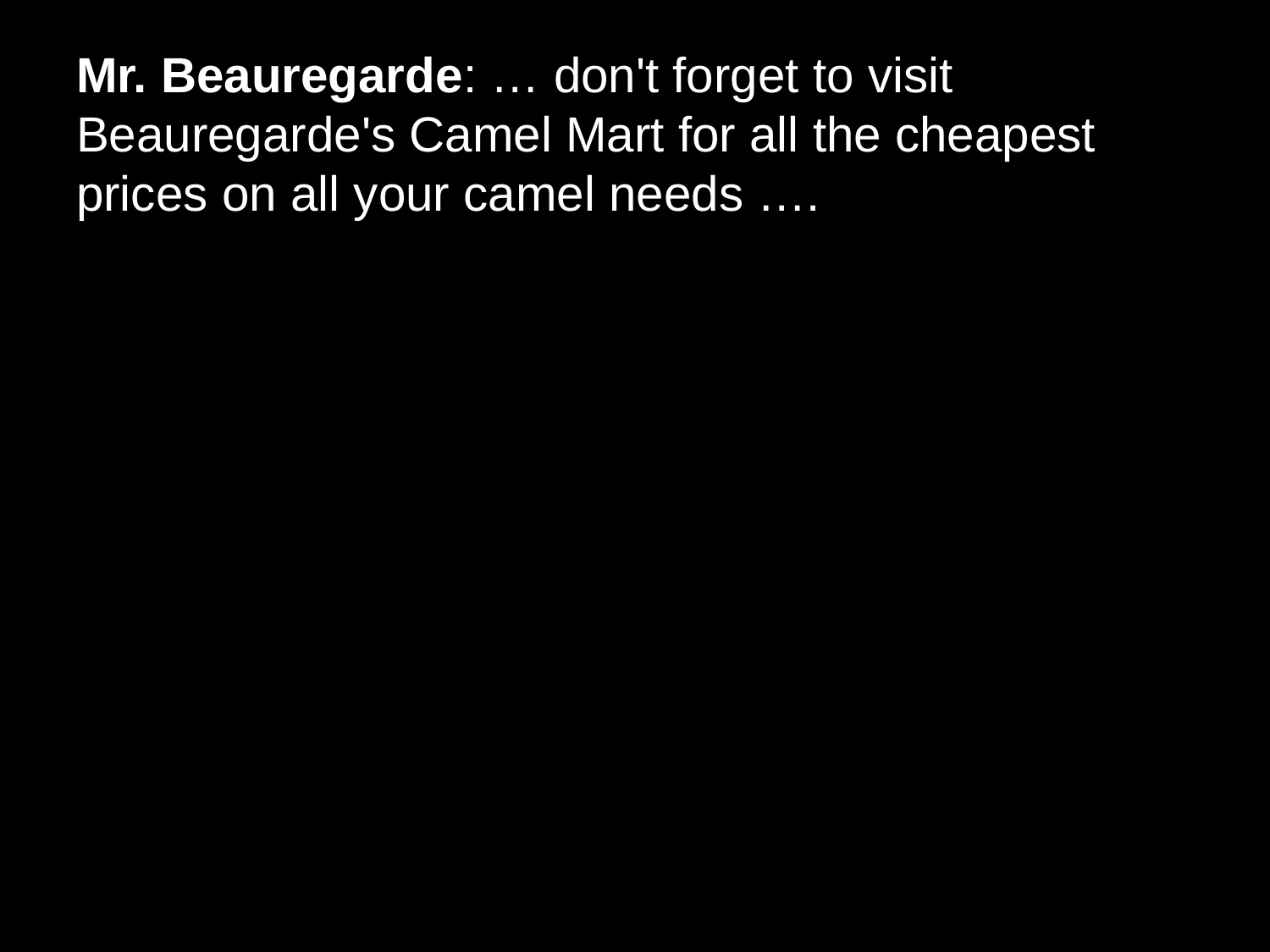

# Mr. Beauregarde: … don't forget to visit Beauregarde's Camel Mart for all the cheapest prices on all your camel needs ….